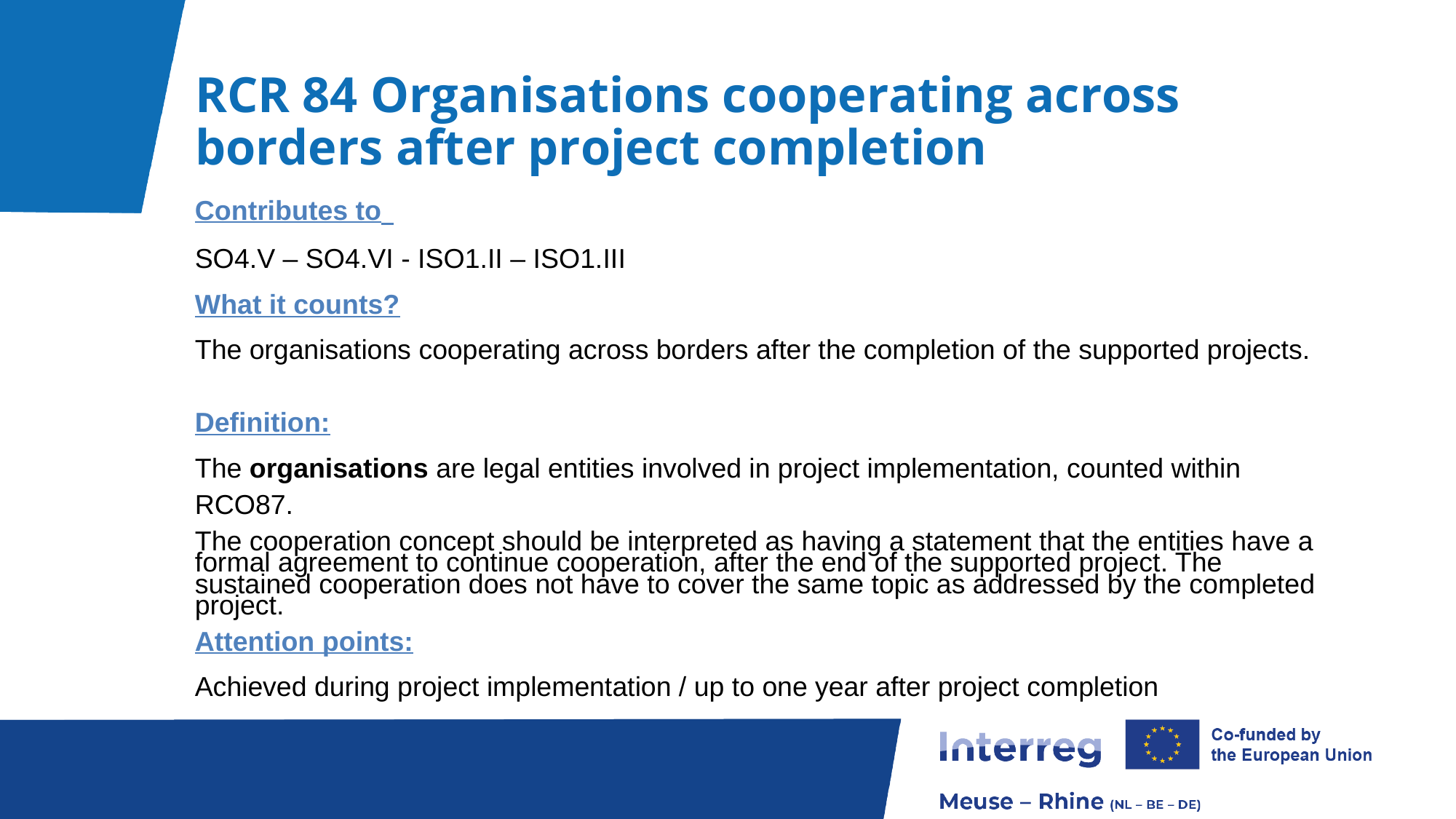

# RCR 84 Organisations cooperating across borders after project completion
Contributes to
SO4.V – SO4.VI - ISO1.II – ISO1.III
What it counts?
The organisations cooperating across borders after the completion of the supported projects.

Definition:
The organisations are legal entities involved in project implementation, counted within
RCO87.
The cooperation concept should be interpreted as having a statement that the entities have a formal agreement to continue cooperation, after the end of the supported project. The sustained cooperation does not have to cover the same topic as addressed by the completed project.
Attention points:
Achieved during project implementation / up to one year after project completion